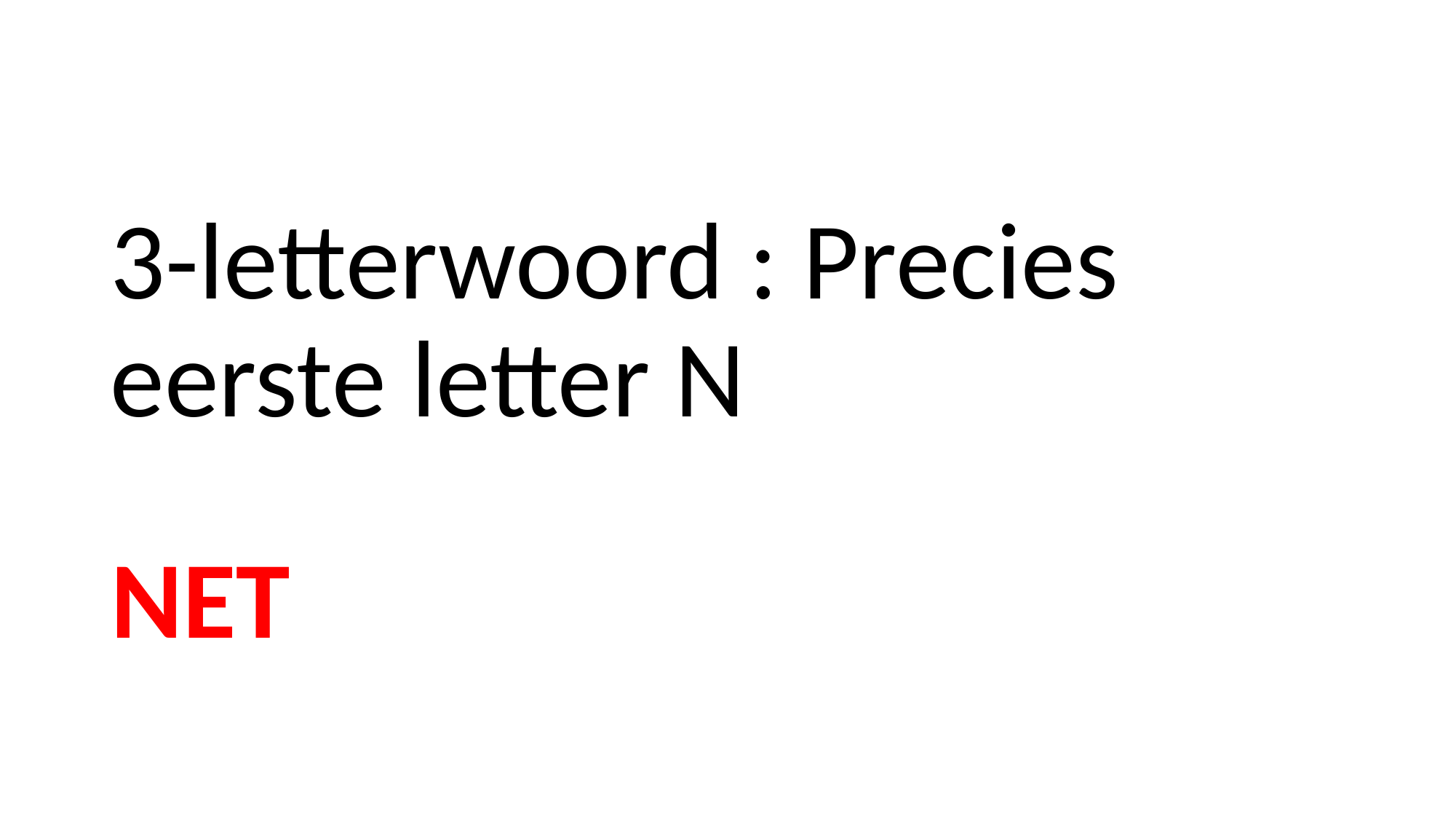

# 3-letterwoord : Precies eerste letter N
NET